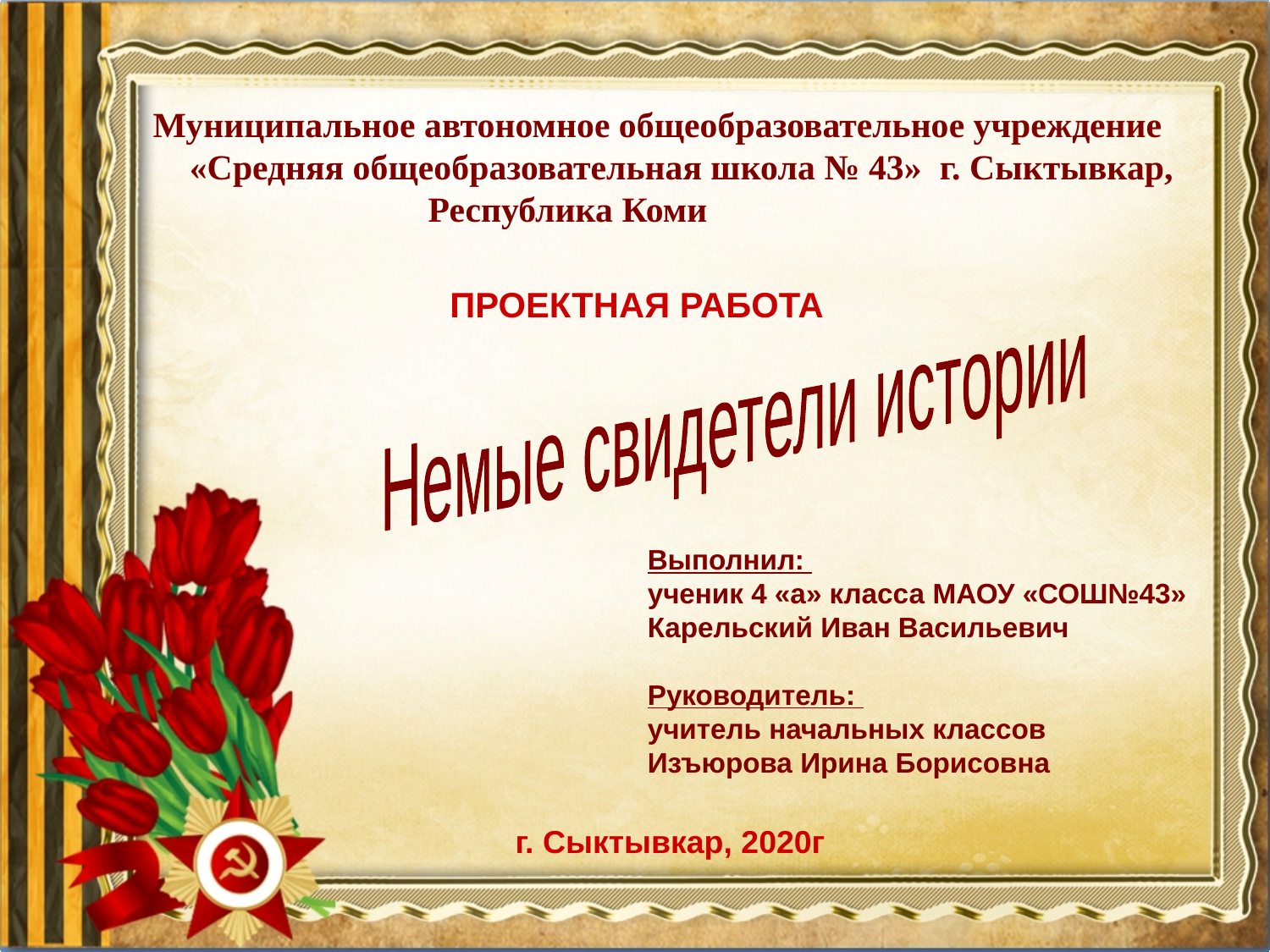

Муниципальное автономное общеобразовательное учреждение «Средняя общеобразовательная школа № 43»  г. Сыктывкар, Республика Коми
ПРОЕКТНАЯ РАБОТА
Немые свидетели истории
Выполнил:
ученик 4 «а» класса МАОУ «СОШ№43»
Карельский Иван Васильевич

Руководитель:
учитель начальных классов
Изъюрова Ирина Борисовна
г. Сыктывкар, 2020г